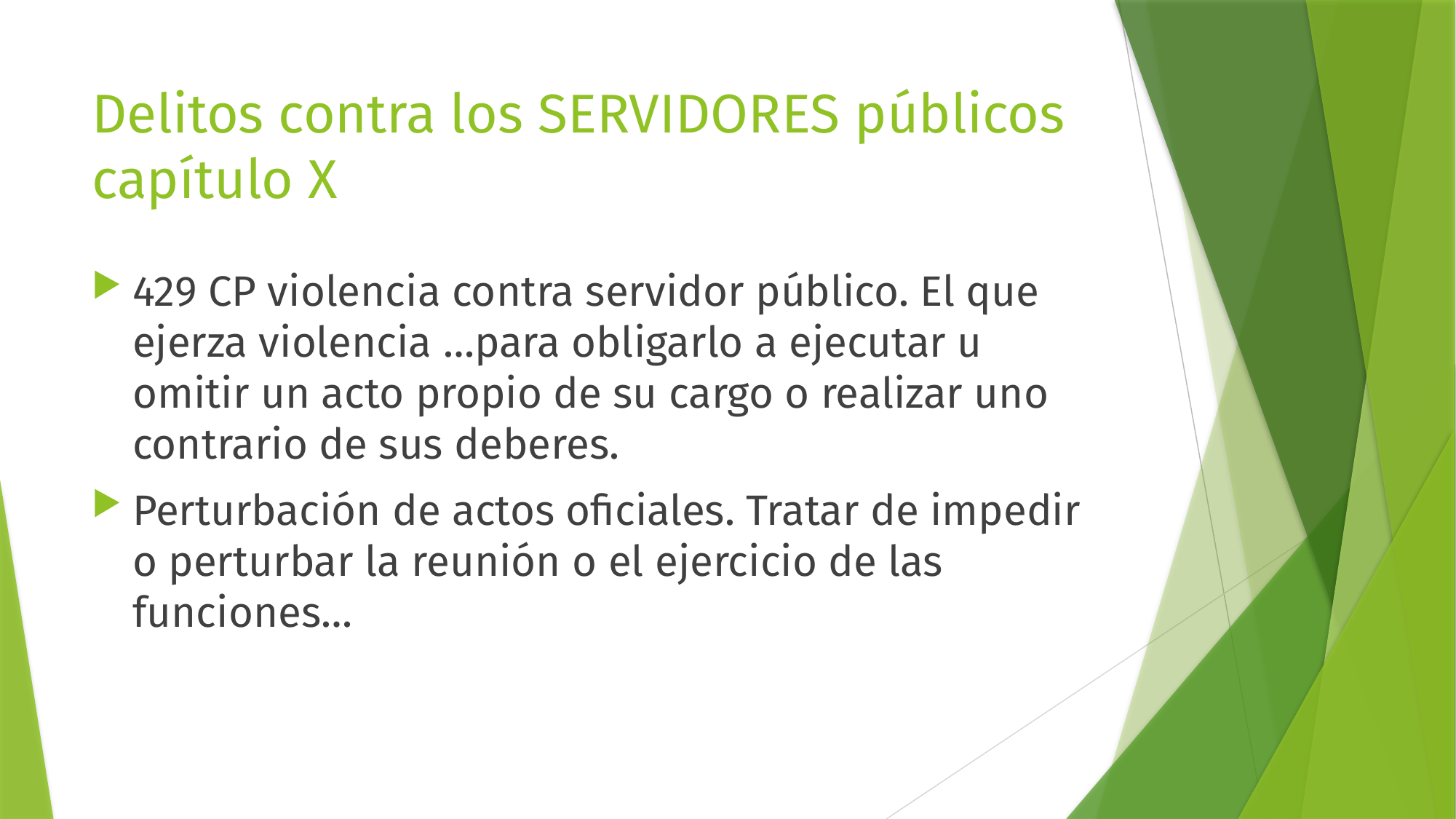

# Delitos contra los SERVIDORES públicos capítulo X
429 CP violencia contra servidor público. El que ejerza violencia …para obligarlo a ejecutar u omitir un acto propio de su cargo o realizar uno contrario de sus deberes.
Perturbación de actos oficiales. Tratar de impedir o perturbar la reunión o el ejercicio de las funciones…